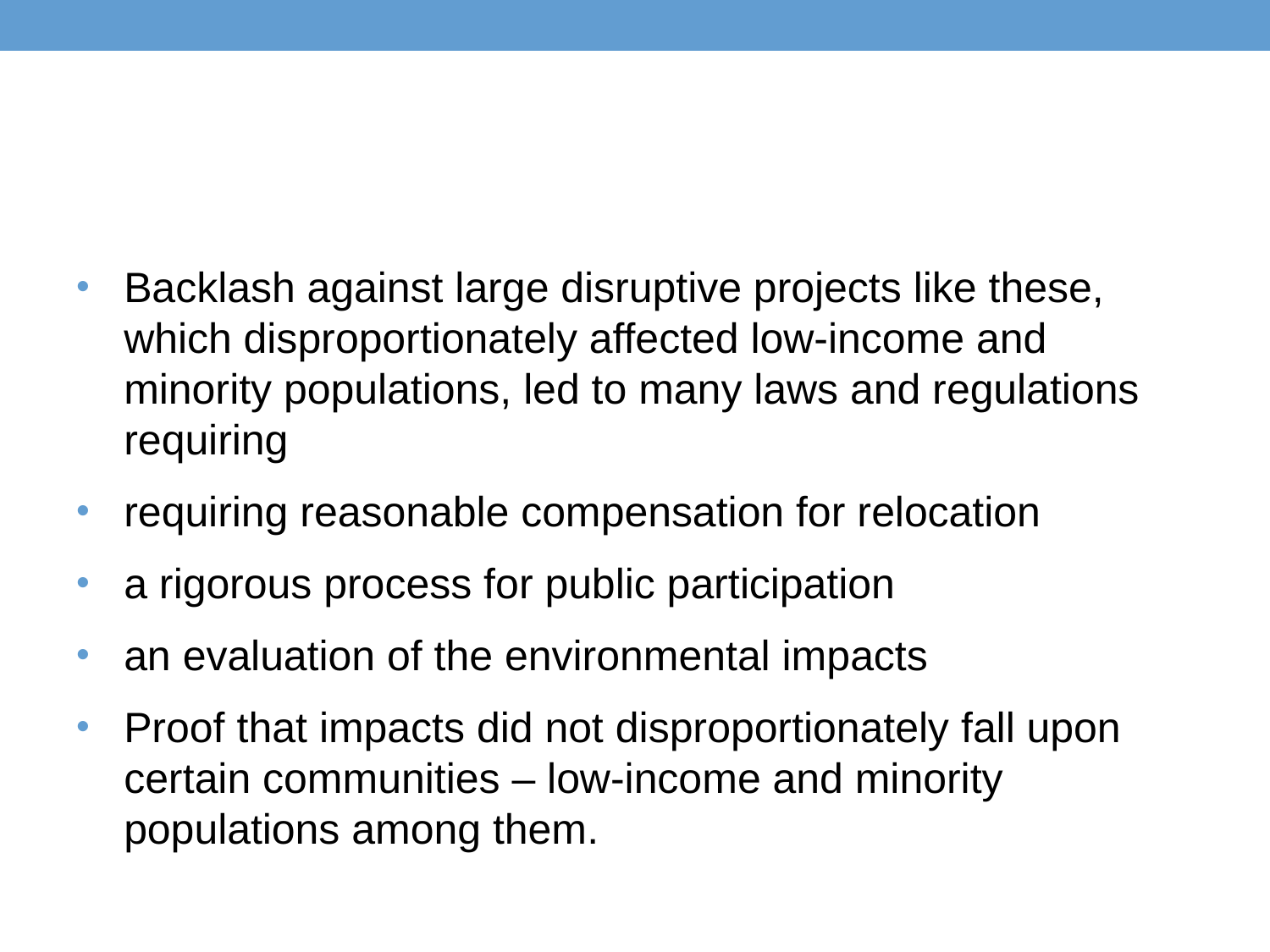

#
Backlash against large disruptive projects like these, which disproportionately affected low-income and minority populations, led to many laws and regulations requiring
requiring reasonable compensation for relocation
a rigorous process for public participation
an evaluation of the environmental impacts
Proof that impacts did not disproportionately fall upon certain communities – low-income and minority populations among them.